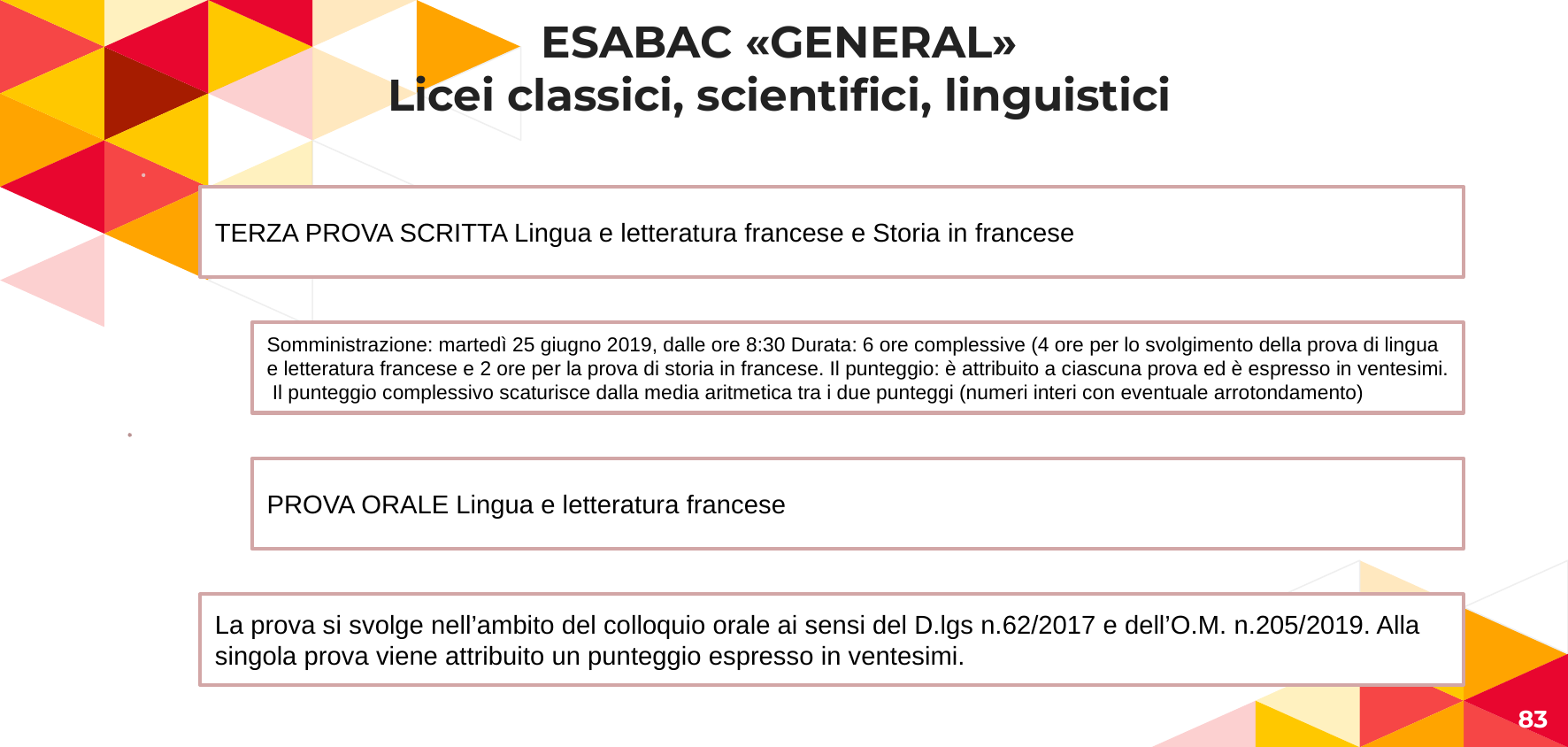

# ESABAC «GENERAL» Licei classici, scientifici, linguistici
TERZA PROVA SCRITTA Lingua e letteratura francese e Storia in francese
Somministrazione: martedì 25 giugno 2019, dalle ore 8:30 Durata: 6 ore complessive (4 ore per lo svolgimento della prova di lingua e letteratura francese e 2 ore per la prova di storia in francese. Il punteggio: è attribuito a ciascuna prova ed è espresso in ventesimi.  Il punteggio complessivo scaturisce dalla media aritmetica tra i due punteggi (numeri interi con eventuale arrotondamento)
PROVA ORALE Lingua e letteratura francese
La prova si svolge nell’ambito del colloquio orale ai sensi del D.lgs n.62/2017 e dell’O.M. n.205/2019. Alla singola prova viene attribuito un punteggio espresso in ventesimi.

83